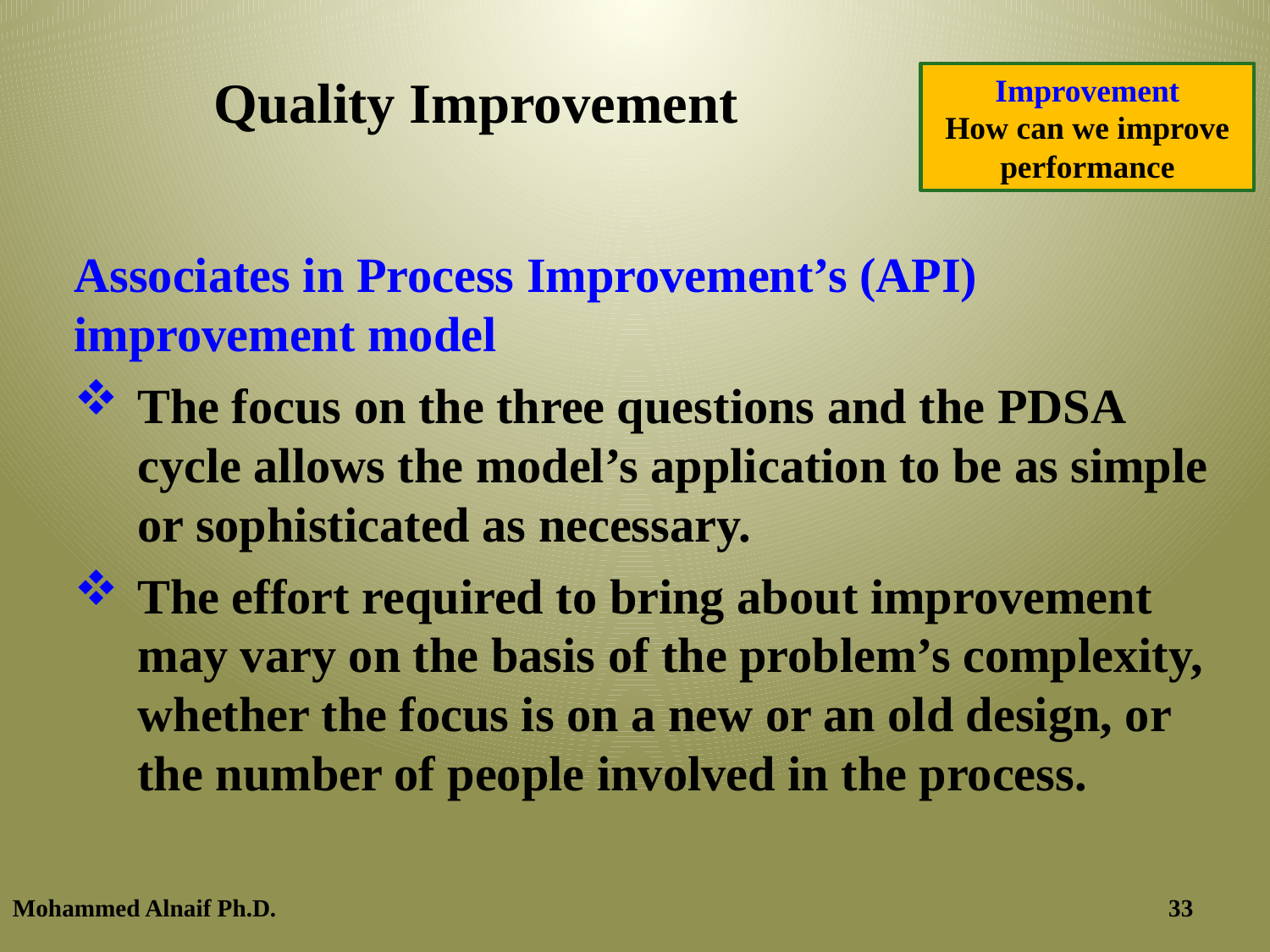

# Quality Improvement
Improvement
How can we improve performance
Associates in Process Improvement’s (API) improvement model
The focus on the three questions and the PDSA cycle allows the model’s application to be as simple or sophisticated as necessary.
The effort required to bring about improvement may vary on the basis of the problem’s complexity, whether the focus is on a new or an old design, or the number of people involved in the process.
Mohammed Alnaif Ph.D.
11/20/2016
33